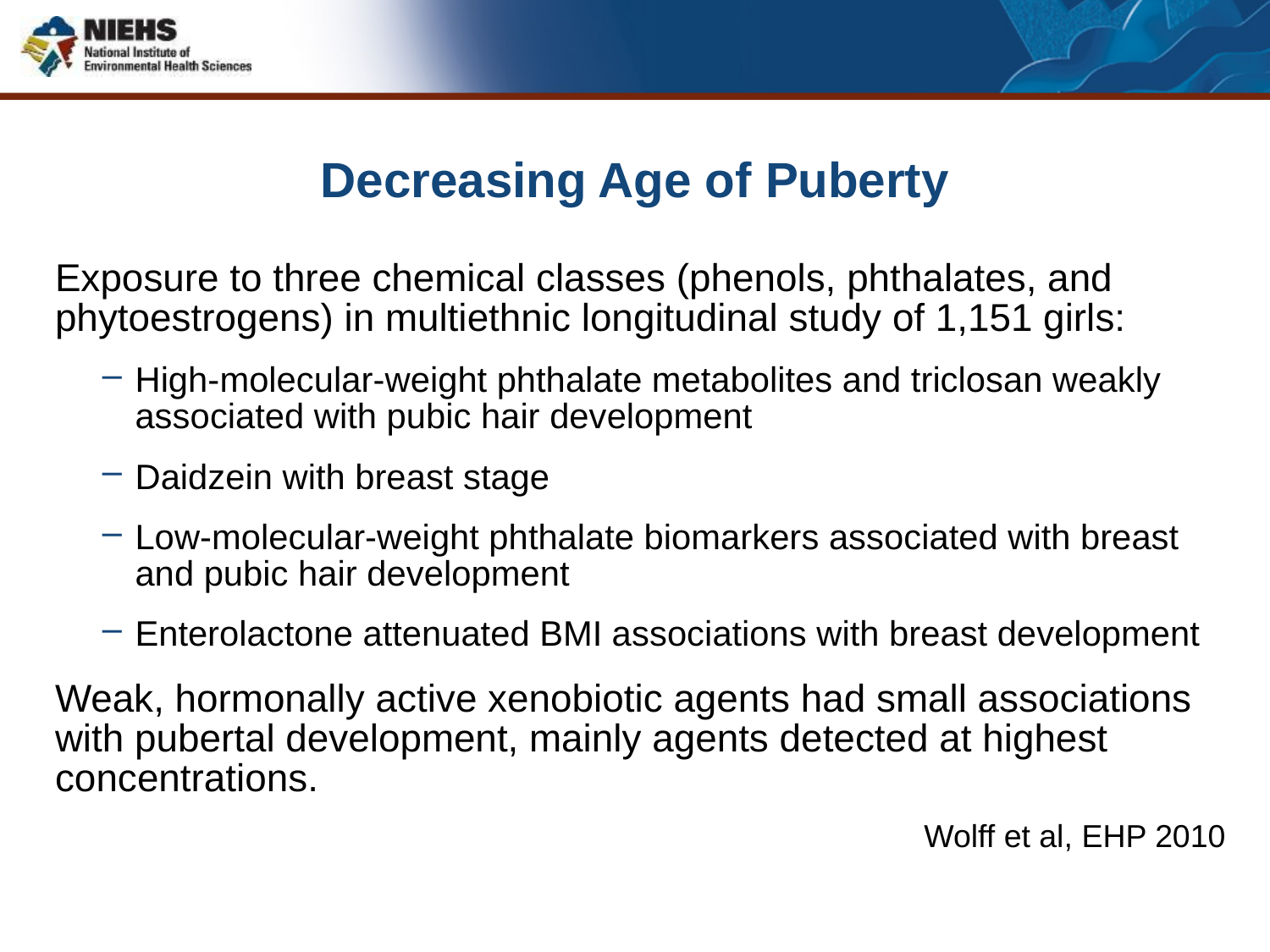

# Decreasing Age of Puberty
Exposure to three chemical classes (phenols, phthalates, and phytoestrogens) in multiethnic longitudinal study of 1,151 girls:
High-molecular-weight phthalate metabolites and triclosan weakly associated with pubic hair development
Daidzein with breast stage
Low-molecular-weight phthalate biomarkers associated with breast and pubic hair development
Enterolactone attenuated BMI associations with breast development
Weak, hormonally active xenobiotic agents had small associations with pubertal development, mainly agents detected at highest concentrations.
Wolff et al, EHP 2010